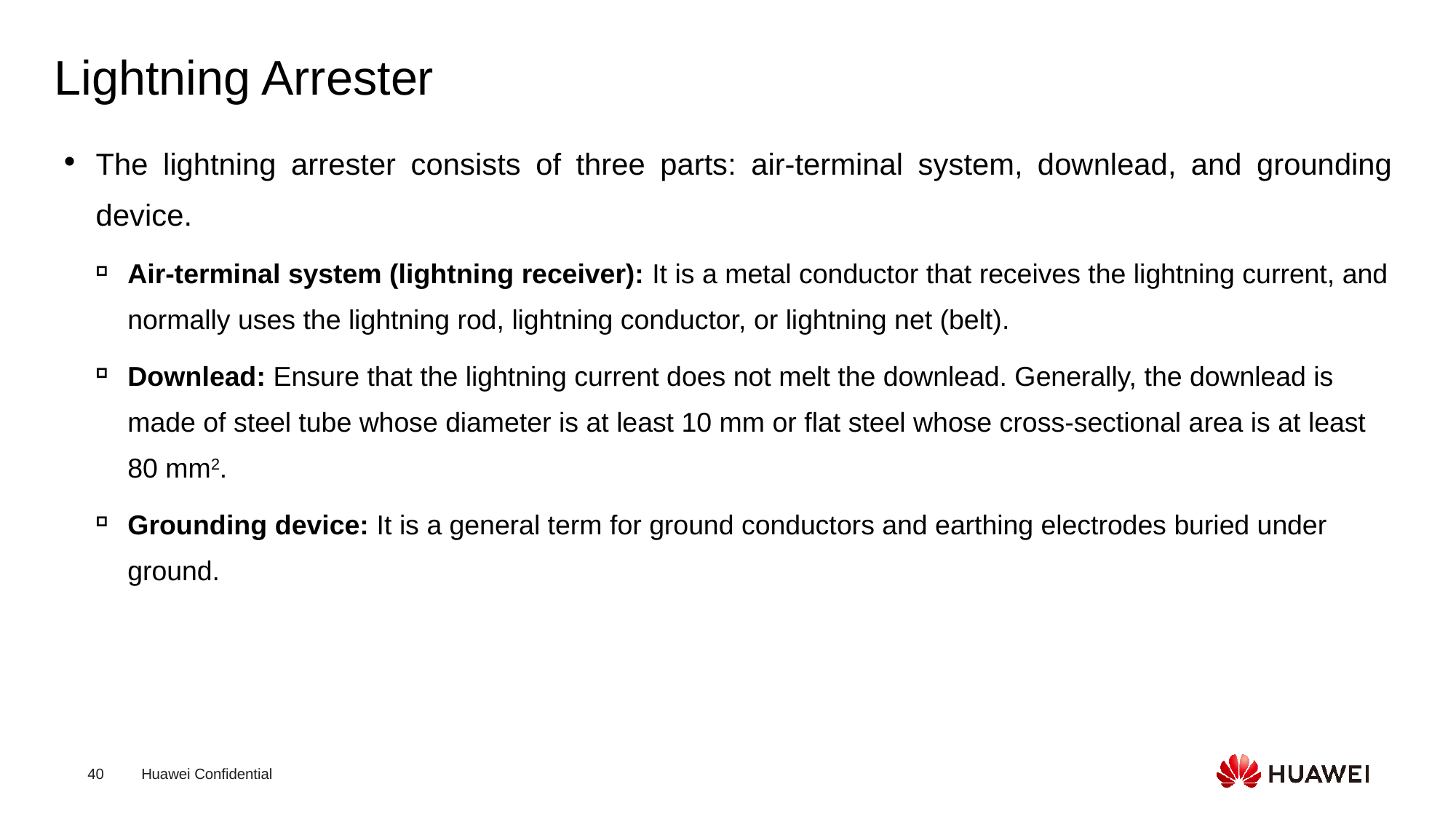

# Lightning Arrester
The lightning arrester consists of three parts: air-terminal system, downlead, and grounding device.
Air-terminal system (lightning receiver): It is a metal conductor that receives the lightning current, and normally uses the lightning rod, lightning conductor, or lightning net (belt).
Downlead: Ensure that the lightning current does not melt the downlead. Generally, the downlead is made of steel tube whose diameter is at least 10 mm or flat steel whose cross-sectional area is at least 80 mm2.
Grounding device: It is a general term for ground conductors and earthing electrodes buried under ground.